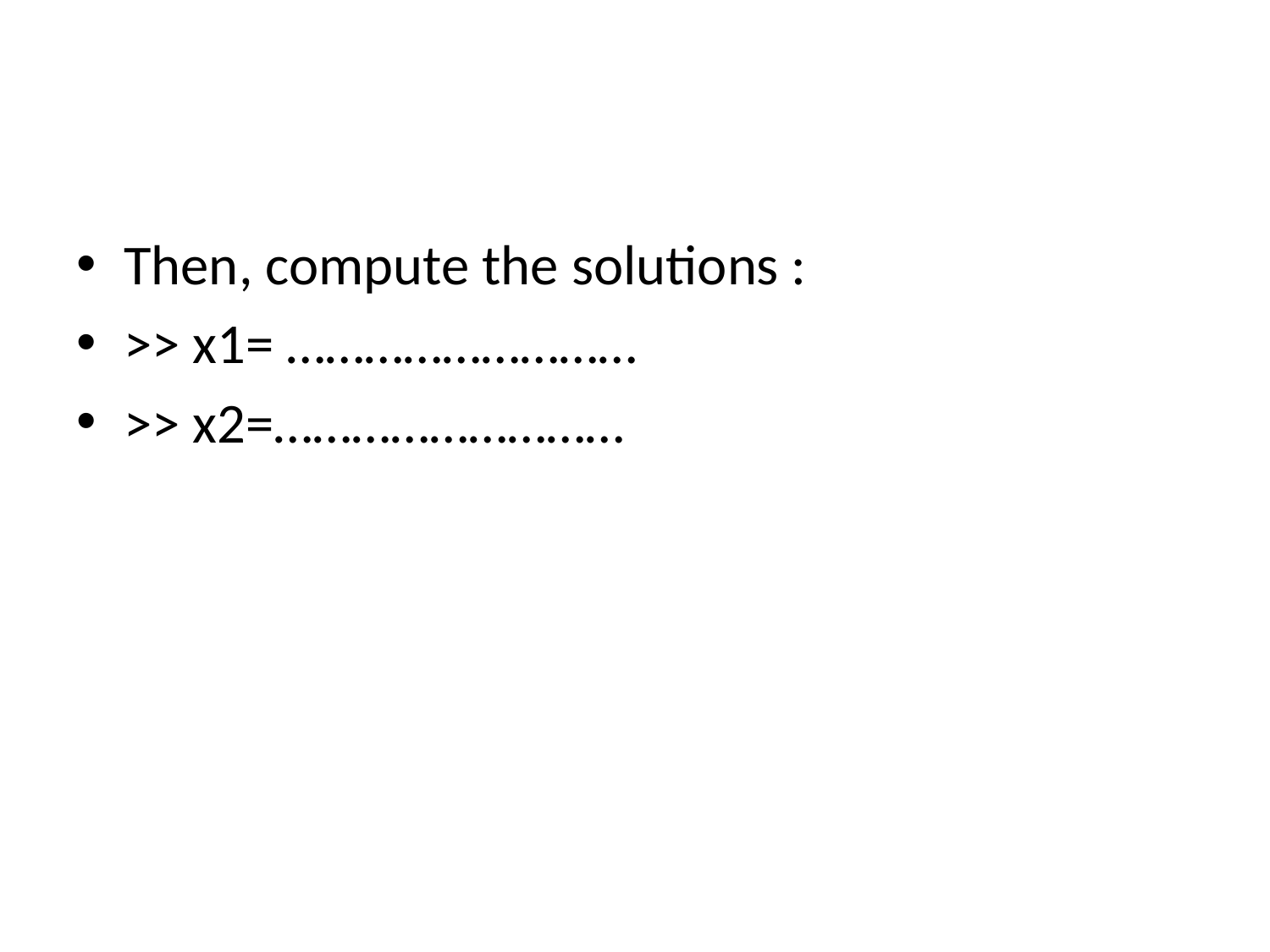

#
Then, compute the solutions :
>> x1= ………………………
>> x2=………………………